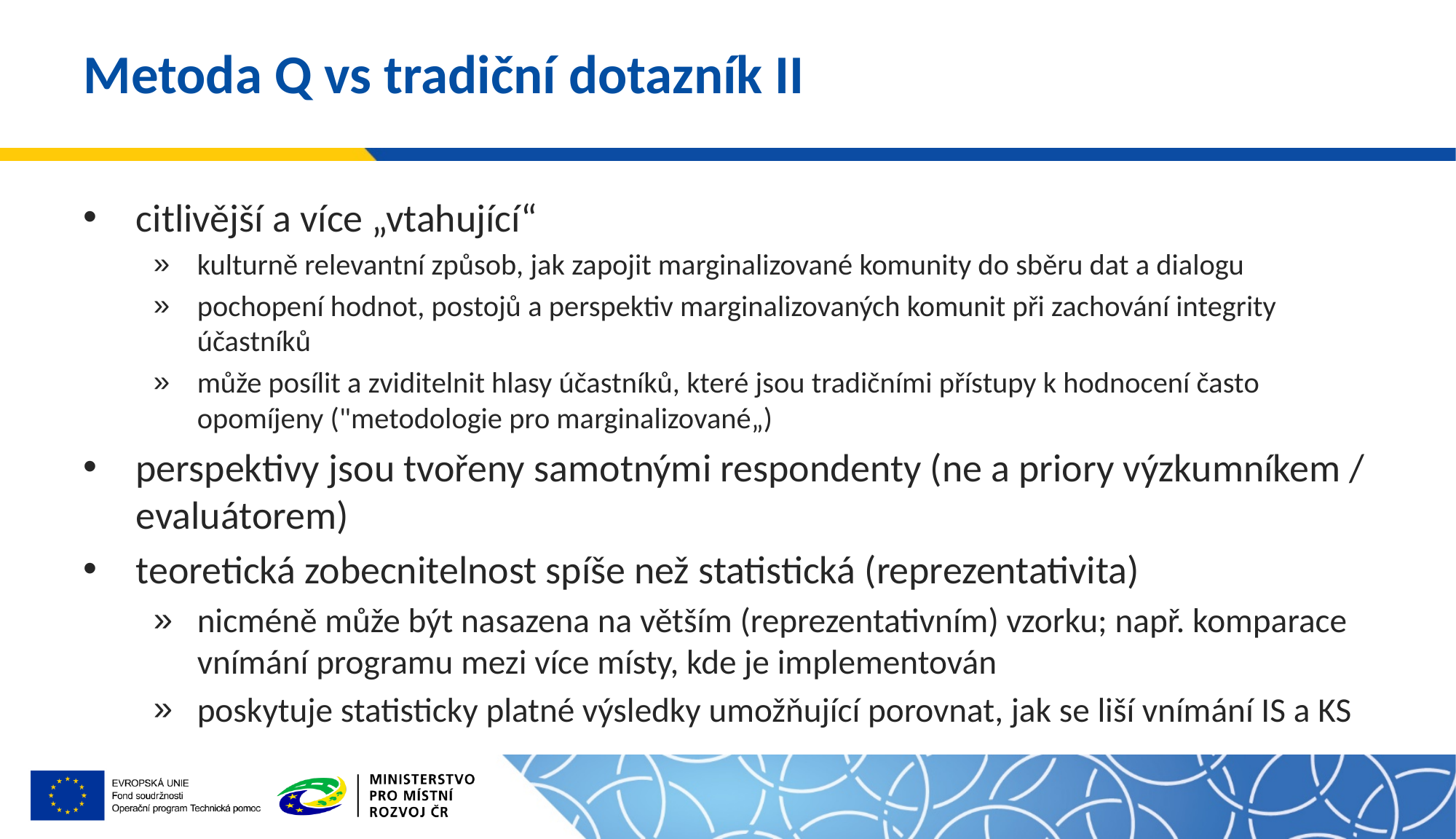

# Metoda Q vs tradiční dotazník II
citlivější a více „vtahující“
kulturně relevantní způsob, jak zapojit marginalizované komunity do sběru dat a dialogu
pochopení hodnot, postojů a perspektiv marginalizovaných komunit při zachování integrity účastníků
může posílit a zviditelnit hlasy účastníků, které jsou tradičními přístupy k hodnocení často opomíjeny ("metodologie pro marginalizované„)
perspektivy jsou tvořeny samotnými respondenty (ne a priory výzkumníkem / evaluátorem)
teoretická zobecnitelnost spíše než statistická (reprezentativita)
nicméně může být nasazena na větším (reprezentativním) vzorku; např. komparace vnímání programu mezi více místy, kde je implementován
poskytuje statisticky platné výsledky umožňující porovnat, jak se liší vnímání IS a KS